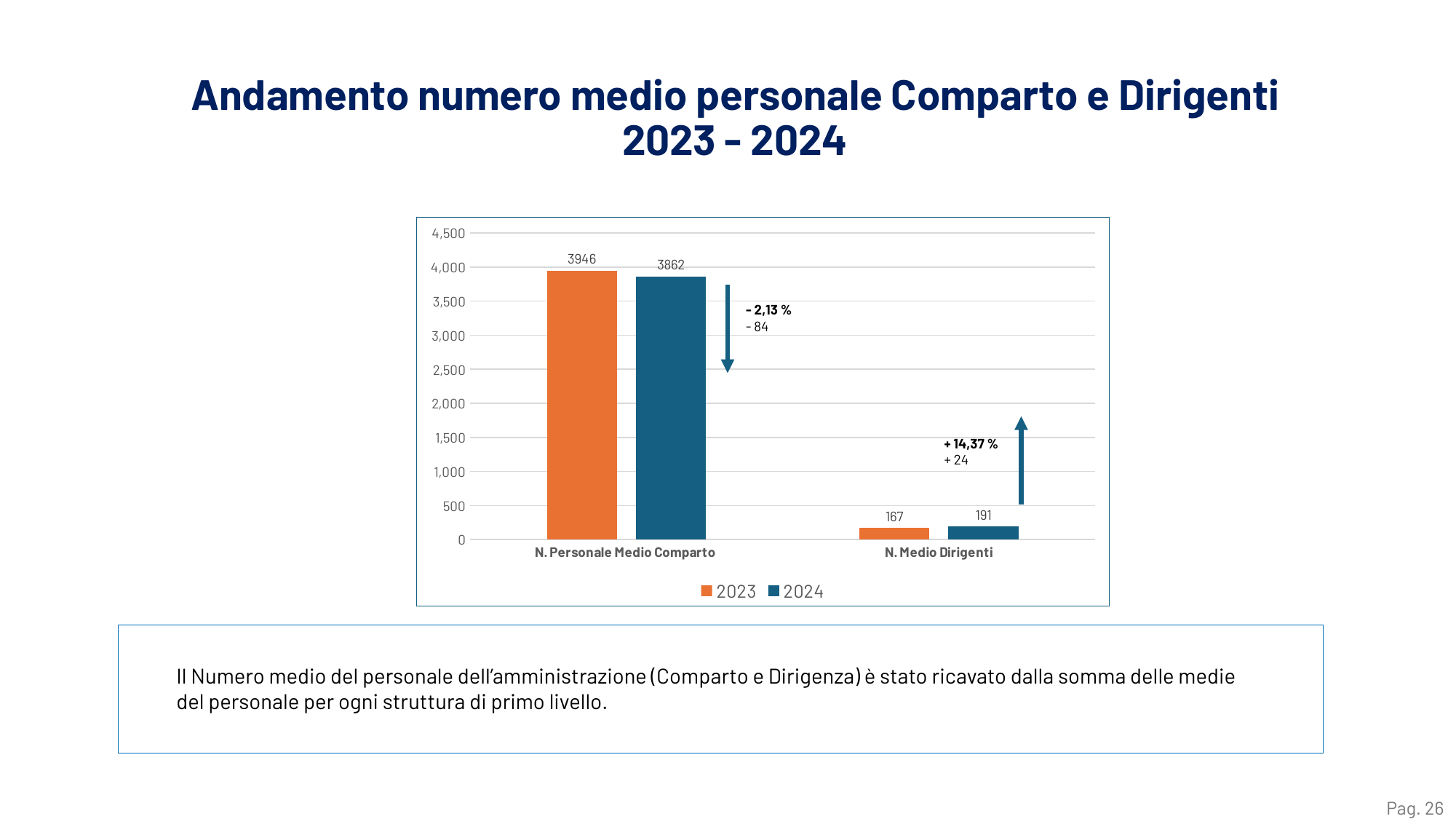

Andamento numero medio personale Comparto e Dirigenti
2023 - 2024

### Chart

| Category | 2023 | 2024 |
|---|---|---|
| N. Personale Medio Comparto  | 3946.0 | 3862.0 |
| N. Medio Dirigenti | 167.0 | 191.0 |
- 2,13 %
- 84

+ 14,37 %
+ 24

Il Numero medio del personale dell’amministrazione (Comparto e Dirigenza) è stato ricavato dalla somma delle medie del personale per ogni struttura di primo livello.
Pag. 26